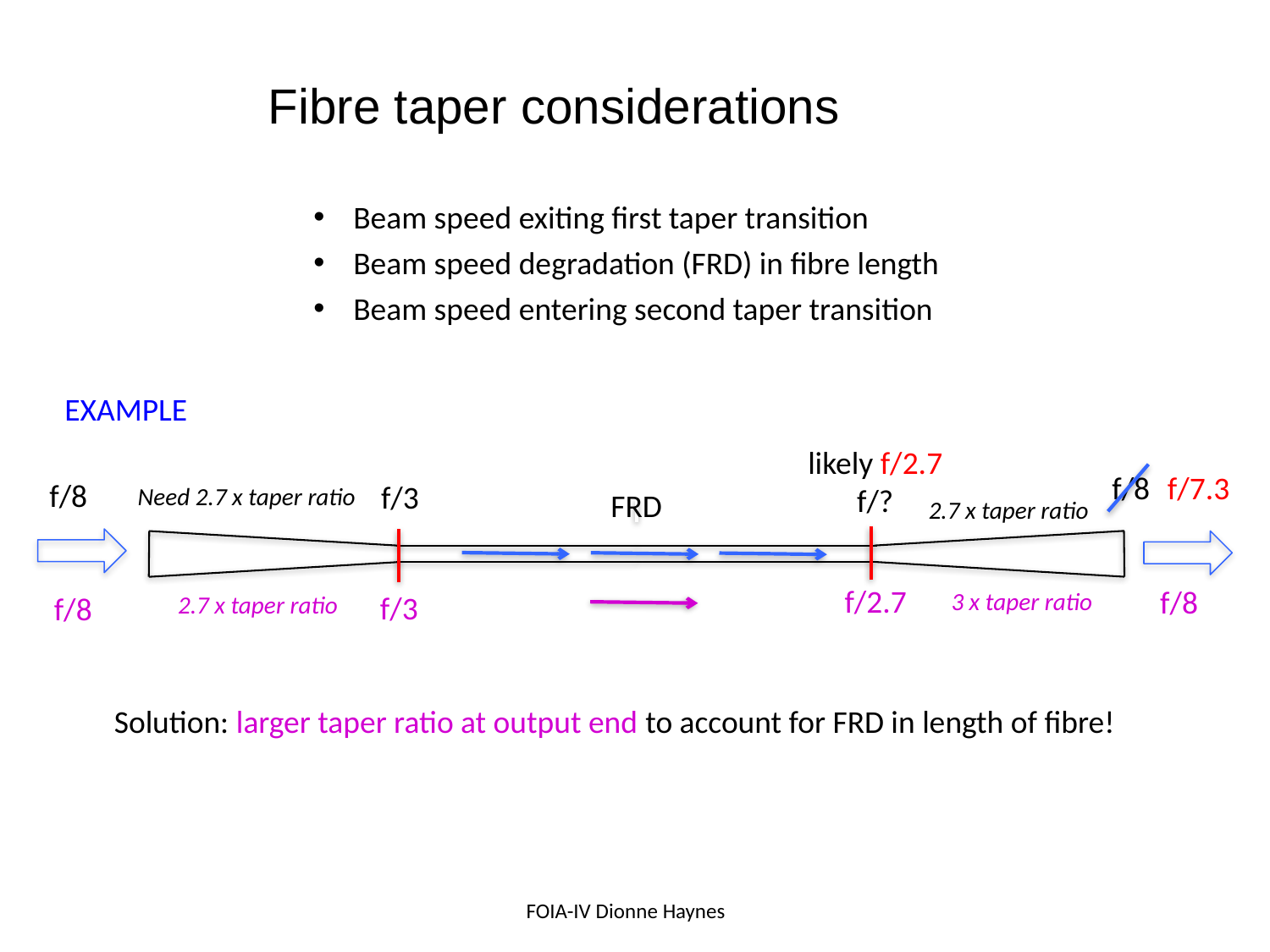

# Fibre taper considerations
Beam speed exiting first taper transition
Beam speed degradation (FRD) in fibre length
Beam speed entering second taper transition
EXAMPLE
likely f/2.7
f/?
f/7.3
f/8
f/8
f/3
Need 2.7 x taper ratio
FRD
 2.7 x taper ratio

f/2.7
f/8
 3 x taper ratio
f/3
f/8
 2.7 x taper ratio
Solution: larger taper ratio at output end to account for FRD in length of fibre!
FOIA-IV Dionne Haynes
FOAI 2014 – Dionne Haynes